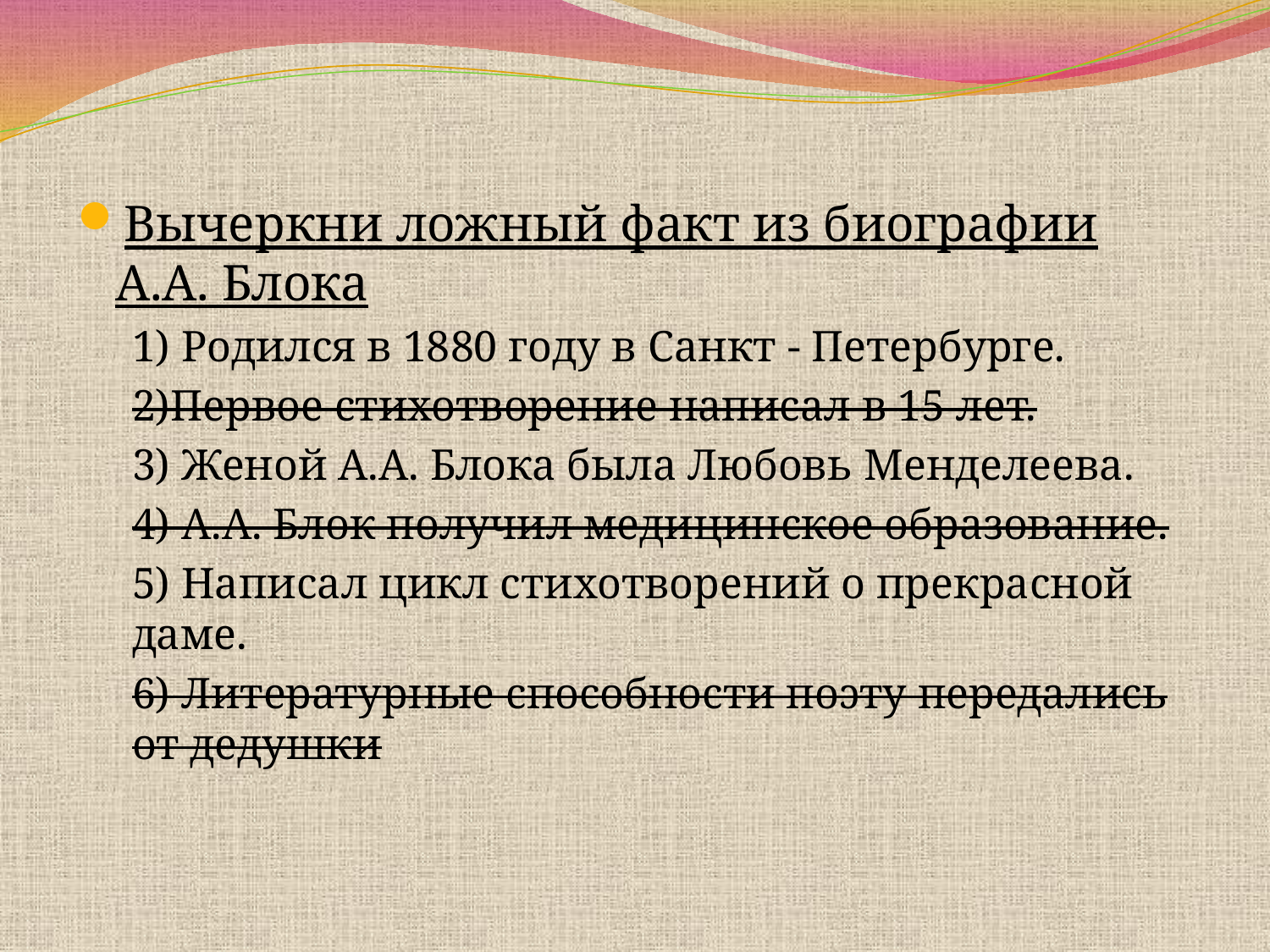

Вычеркни ложный факт из биографии А.А. Блока
1) Родился в 1880 году в Санкт - Петербурге.
2)Первое стихотворение написал в 15 лет.
3) Женой А.А. Блока была Любовь Менделеева.
4) А.А. Блок получил медицинское образование.
5) Написал цикл стихотворений о прекрасной даме.
6) Литературные способности поэту передались от дедушки